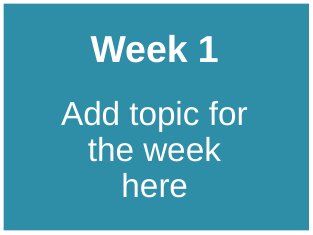

Week 1
Add topic for the week
here